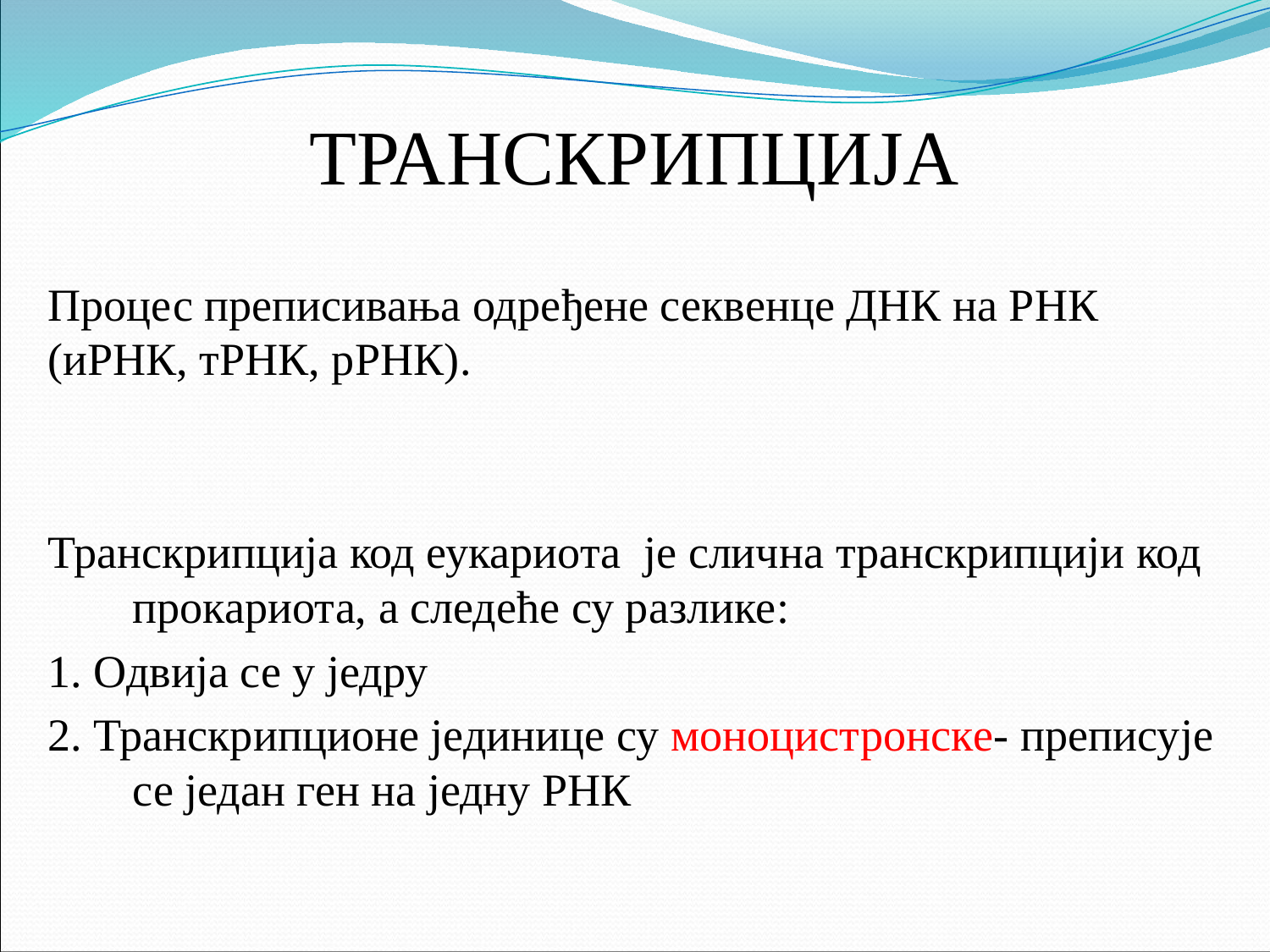

# ТРАНСКРИПЦИЈА
Процес преписивања одређене секвенце ДНК на РНК (иРНК, тРНК, рРНК).

Транскрипција код еукариота  је слична транскрипцији код прокариота, а следеће су разлике:
1. Одвија се у једру
2. Транскрипционе јединице су моноцистронске- преписује се један ген на једну РНК